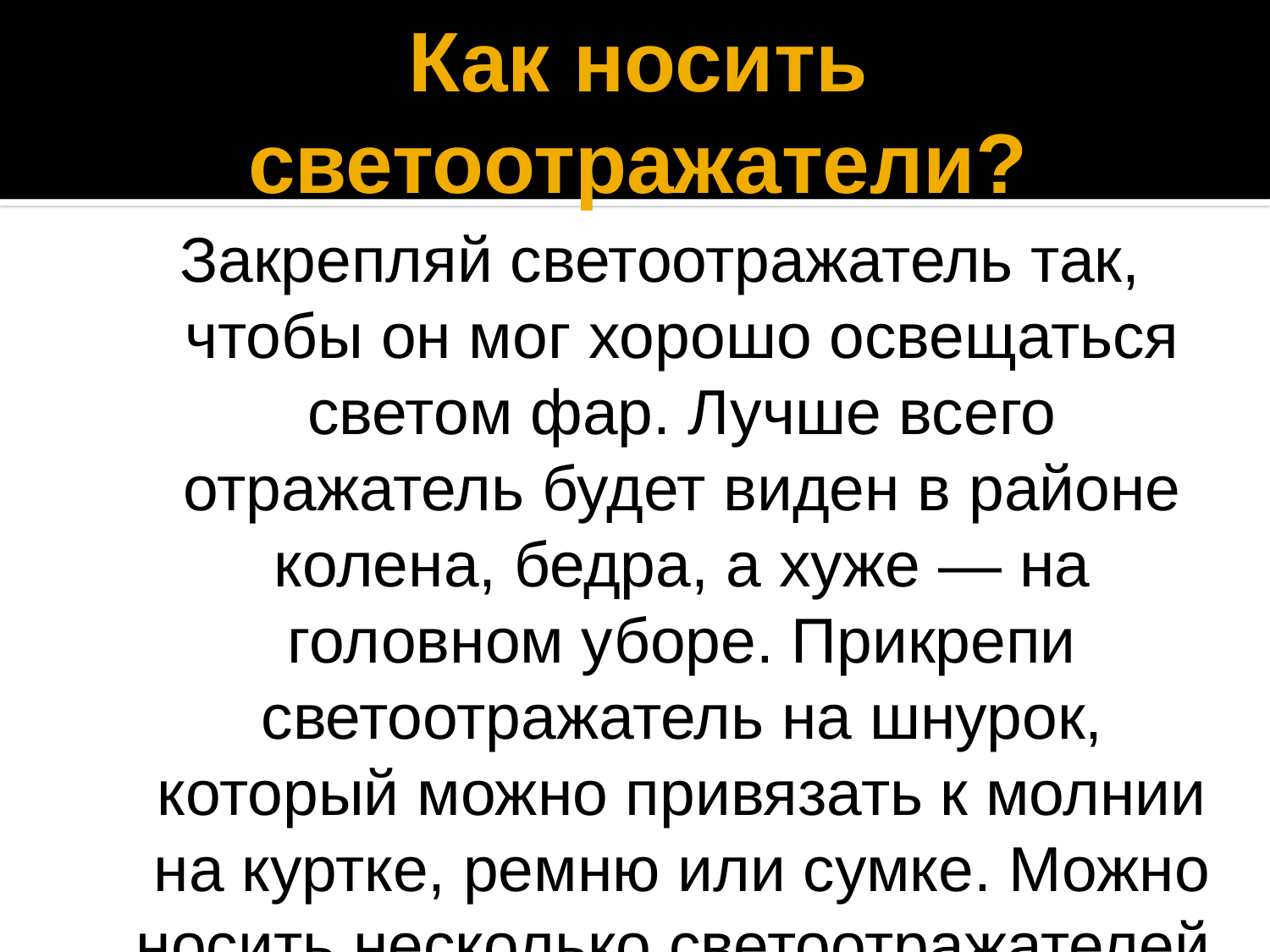

# Как носить светоотражатели?
Закрепляй светоотражатель так, чтобы он мог хорошо освещаться светом фар. Лучше всего отражатель будет виден в районе колена, бедра, а хуже — на головном уборе. Прикрепи светоотражатель на шнурок, который можно привязать к молнии на куртке, ремню или сумке. Можно носить несколько светоотражателей.